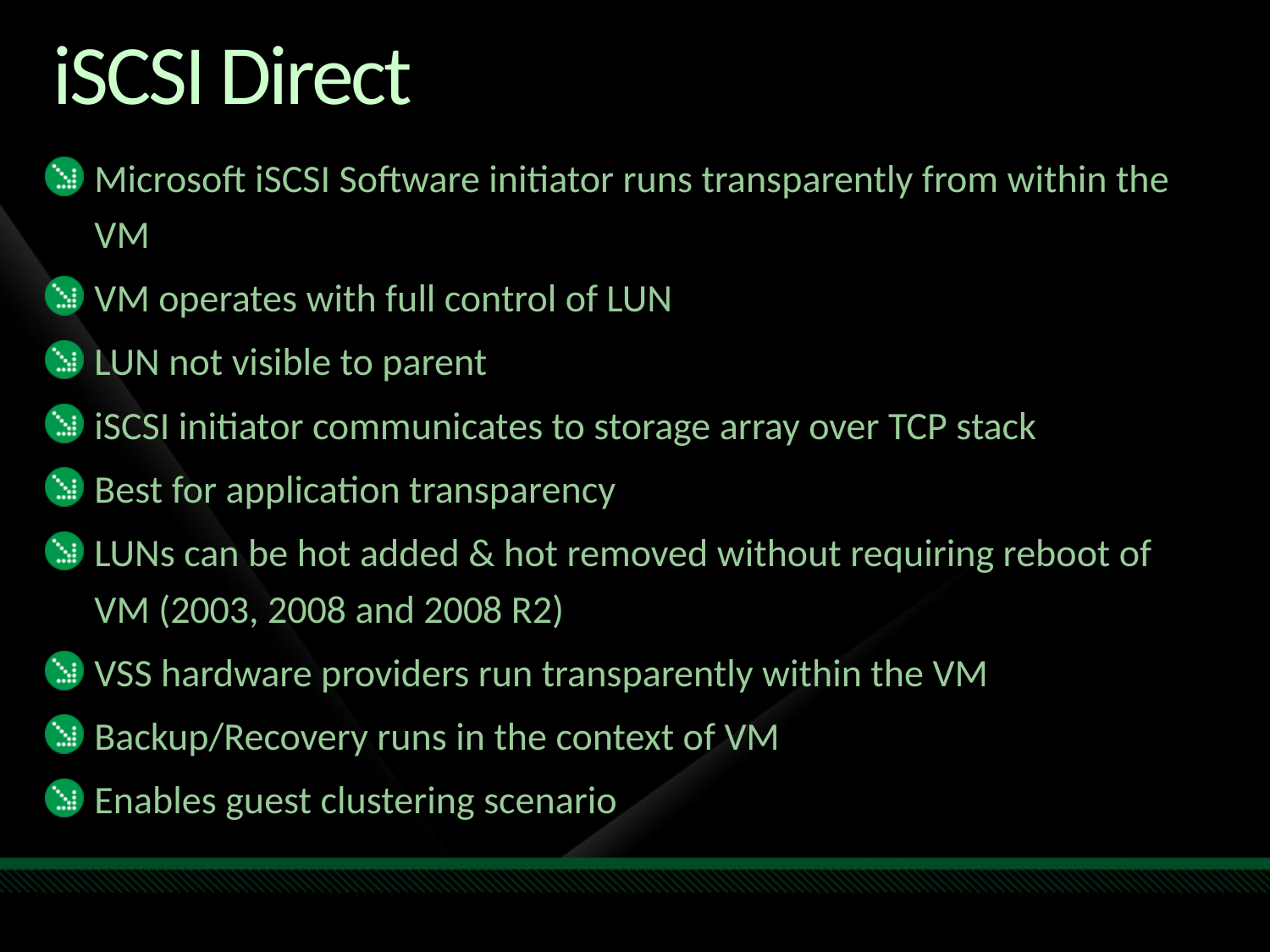

# iSCSI Direct
Microsoft iSCSI Software initiator runs transparently from within the VM
VM operates with full control of LUN
LUN not visible to parent
iSCSI initiator communicates to storage array over TCP stack
Best for application transparency
LUNs can be hot added & hot removed without requiring reboot of VM (2003, 2008 and 2008 R2)
VSS hardware providers run transparently within the VM
Backup/Recovery runs in the context of VM
Enables guest clustering scenario